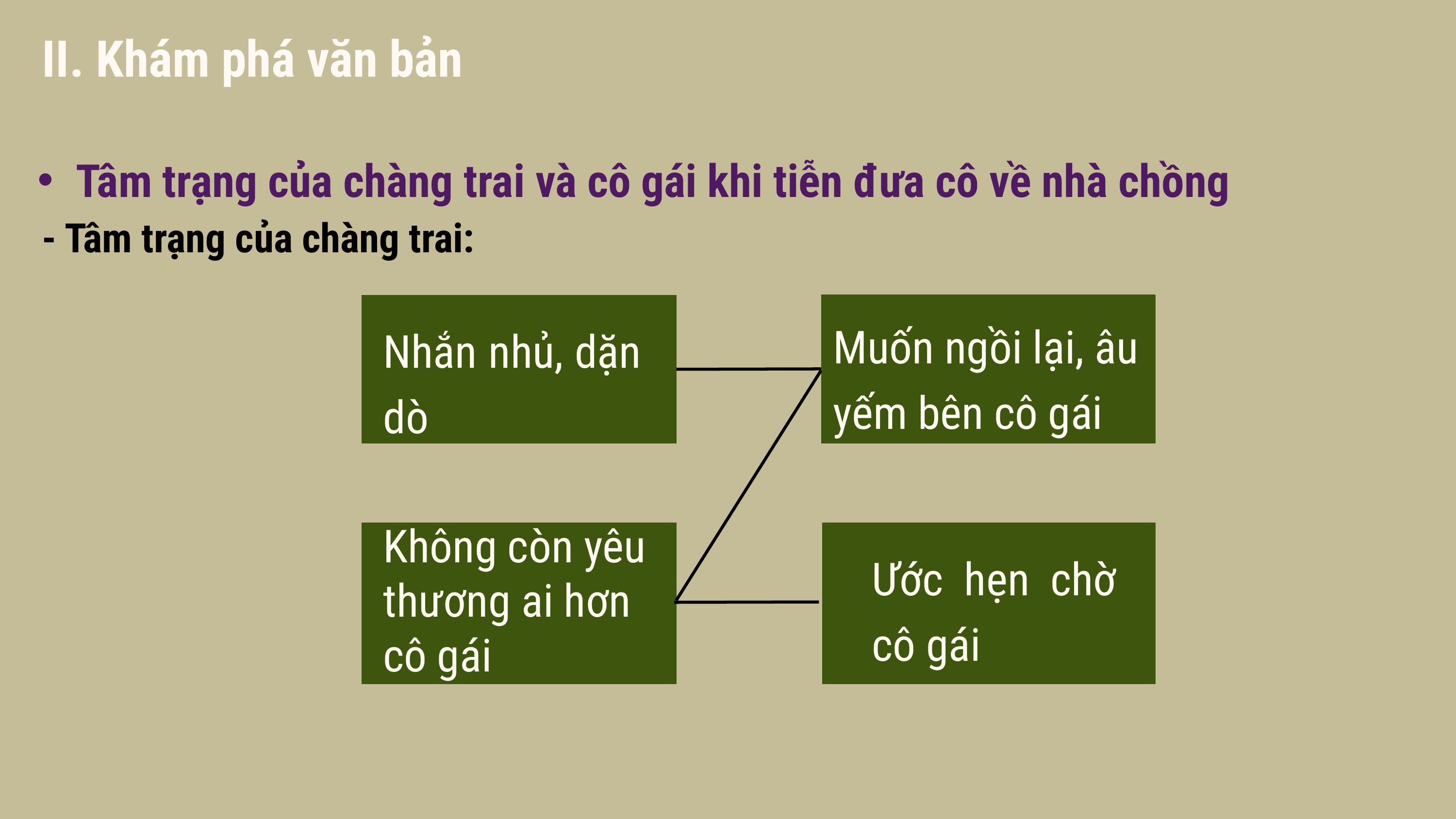

II. Khám phá văn bản
Tâm trạng của chàng trai và cô gái khi tiễn đưa cô về nhà chồng
- Tâm trạng của chàng trai:

Muốn ngồi lại, âu yếm bên cô gái
Nhắn nhủ, dặn dò

Không còn yêu thương ai hơn cô gái
Ước hẹn chờ cô gái